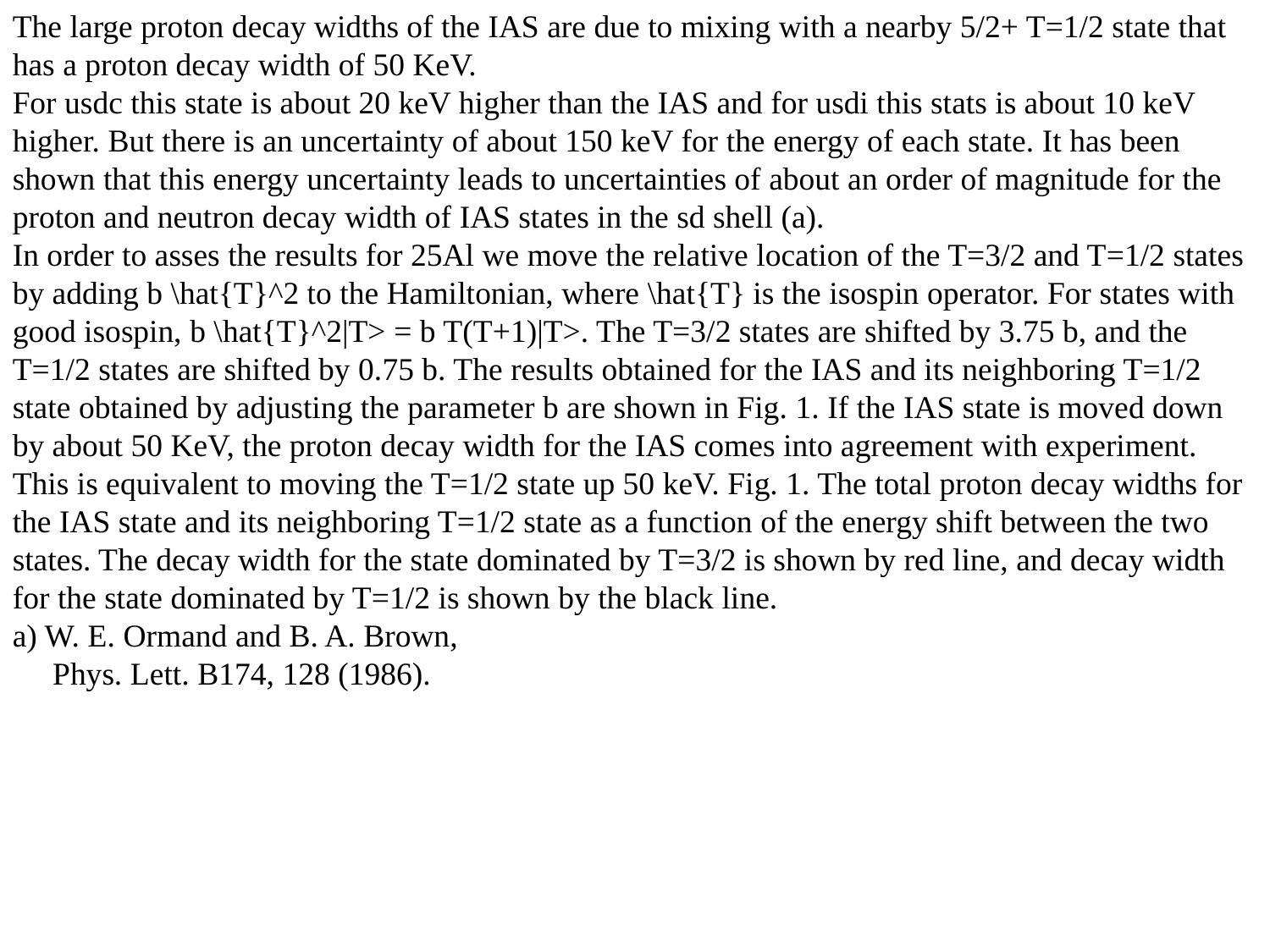

The large proton decay widths of the IAS are due to mixing with a nearby 5/2+ T=1/2 state that has a proton decay width of 50 KeV.
For usdc this state is about 20 keV higher than the IAS and for usdi this stats is about 10 keV higher. But there is an uncertainty of about 150 keV for the energy of each state. It has been shown that this energy uncertainty leads to uncertainties of about an order of magnitude for the proton and neutron decay width of IAS states in the sd shell (a).
In order to asses the results for 25Al we move the relative location of the T=3/2 and T=1/2 states by adding b \hat{T}^2 to the Hamiltonian, where \hat{T} is the isospin operator. For states with good isospin, b \hat{T}^2|T> = b T(T+1)|T>. The T=3/2 states are shifted by 3.75 b, and the T=1/2 states are shifted by 0.75 b. The results obtained for the IAS and its neighboring T=1/2
state obtained by adjusting the parameter b are shown in Fig. 1. If the IAS state is moved down by about 50 KeV, the proton decay width for the IAS comes into agreement with experiment.
This is equivalent to moving the T=1/2 state up 50 keV. Fig. 1. The total proton decay widths for the IAS state and its neighboring T=1/2 state as a function of the energy shift between the two states. The decay width for the state dominated by T=3/2 is shown by red line, and decay width for the state dominated by T=1/2 is shown by the black line.
a) W. E. Ormand and B. A. Brown,
     Phys. Lett. B174, 128 (1986).